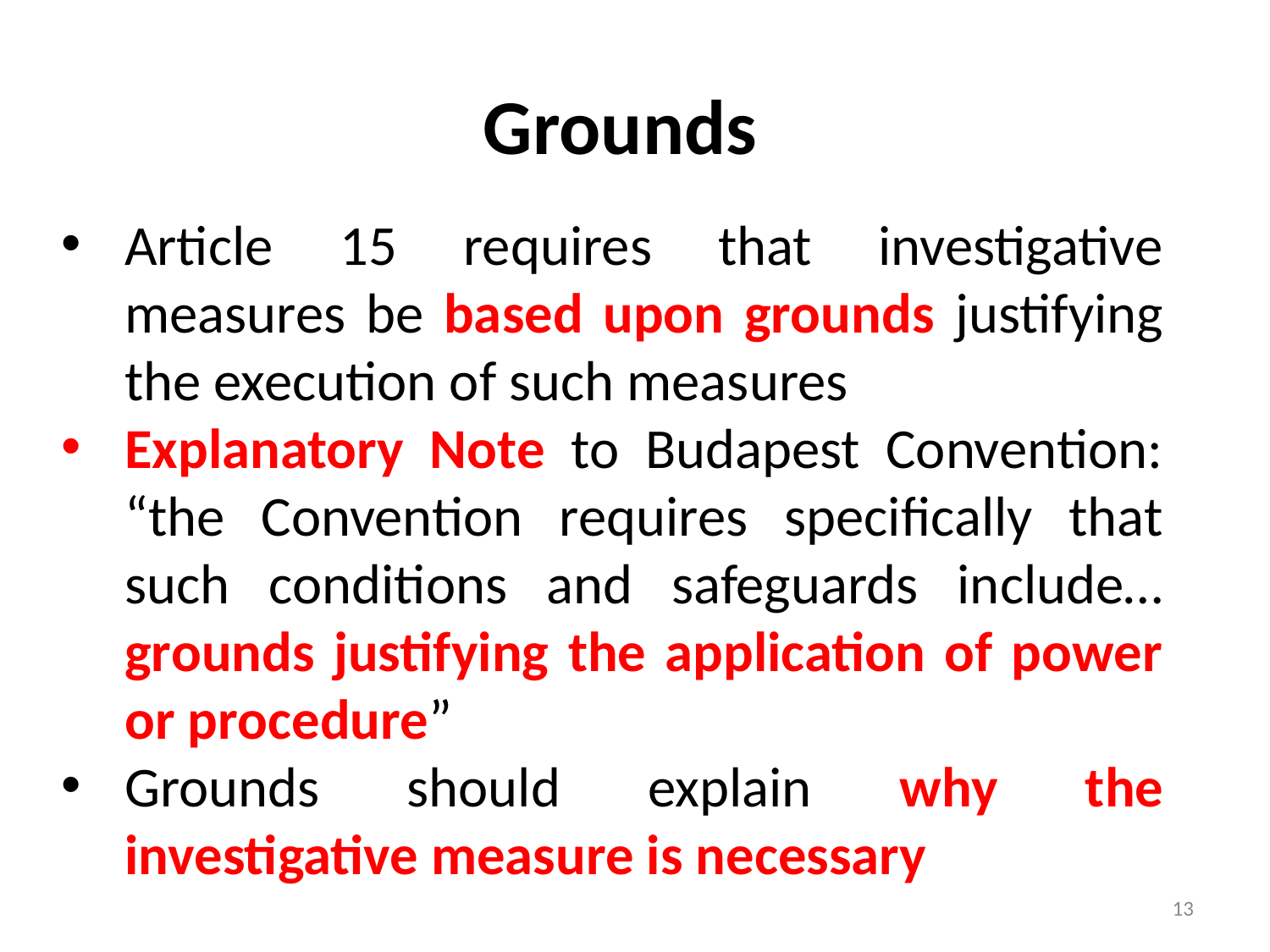

# Grounds

Article 15 requires that investigative measures be based upon grounds justifying the execution of such measures
Explanatory Note to Budapest Convention: “the Convention requires specifically that such conditions and safeguards include… grounds justifying the application of power or procedure”
Grounds should explain why the investigative measure is necessary
13